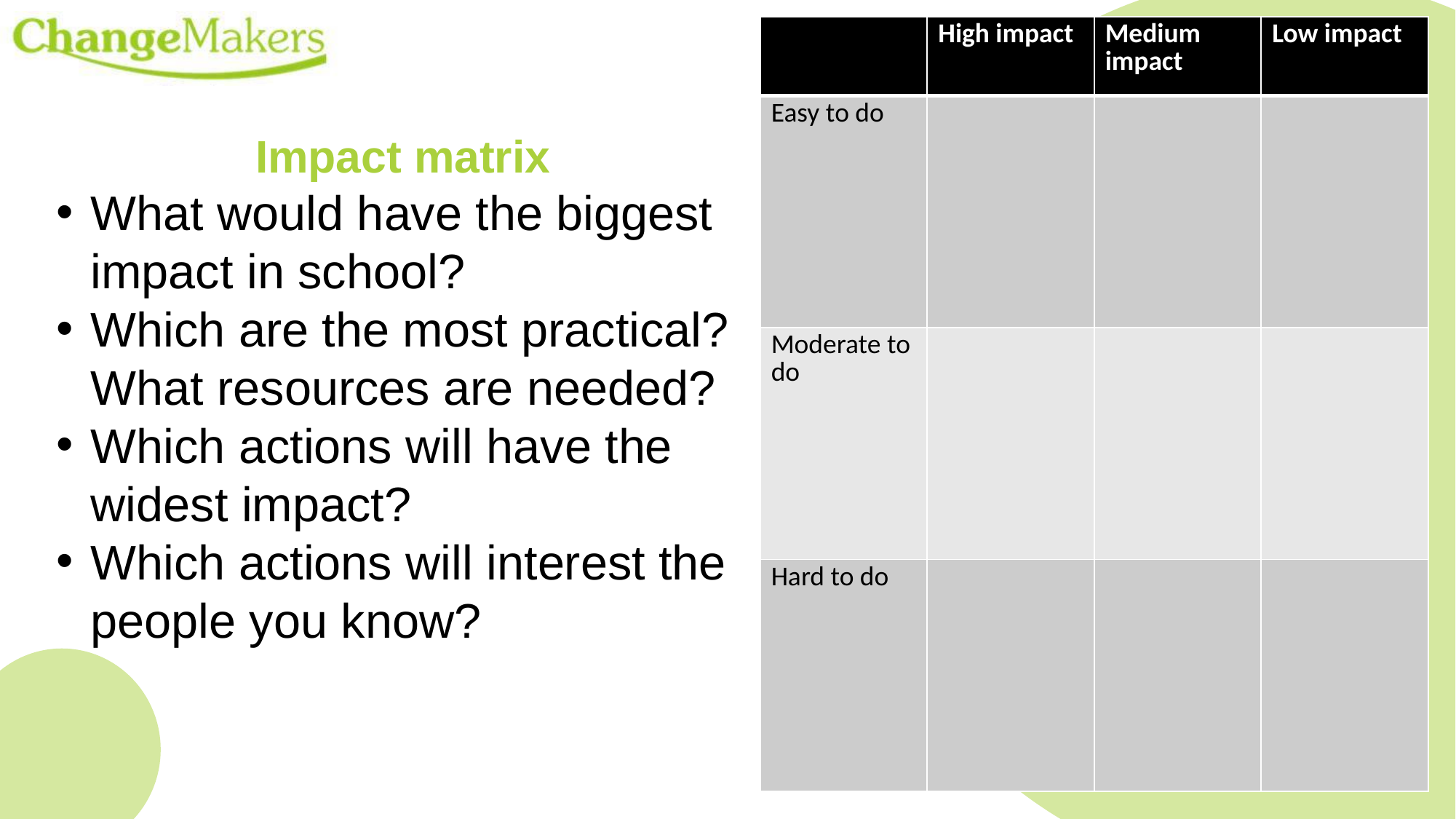

|  | High impact | Medium impact | Low impact |
| --- | --- | --- | --- |
| Easy to do |  |  |  |
| Moderate to do |  |  |  |
| Hard to do |  |  |  |
Impact matrix
What would have the biggest impact in school?
Which are the most practical? What resources are needed?
Which actions will have the widest impact?
Which actions will interest the people you know?